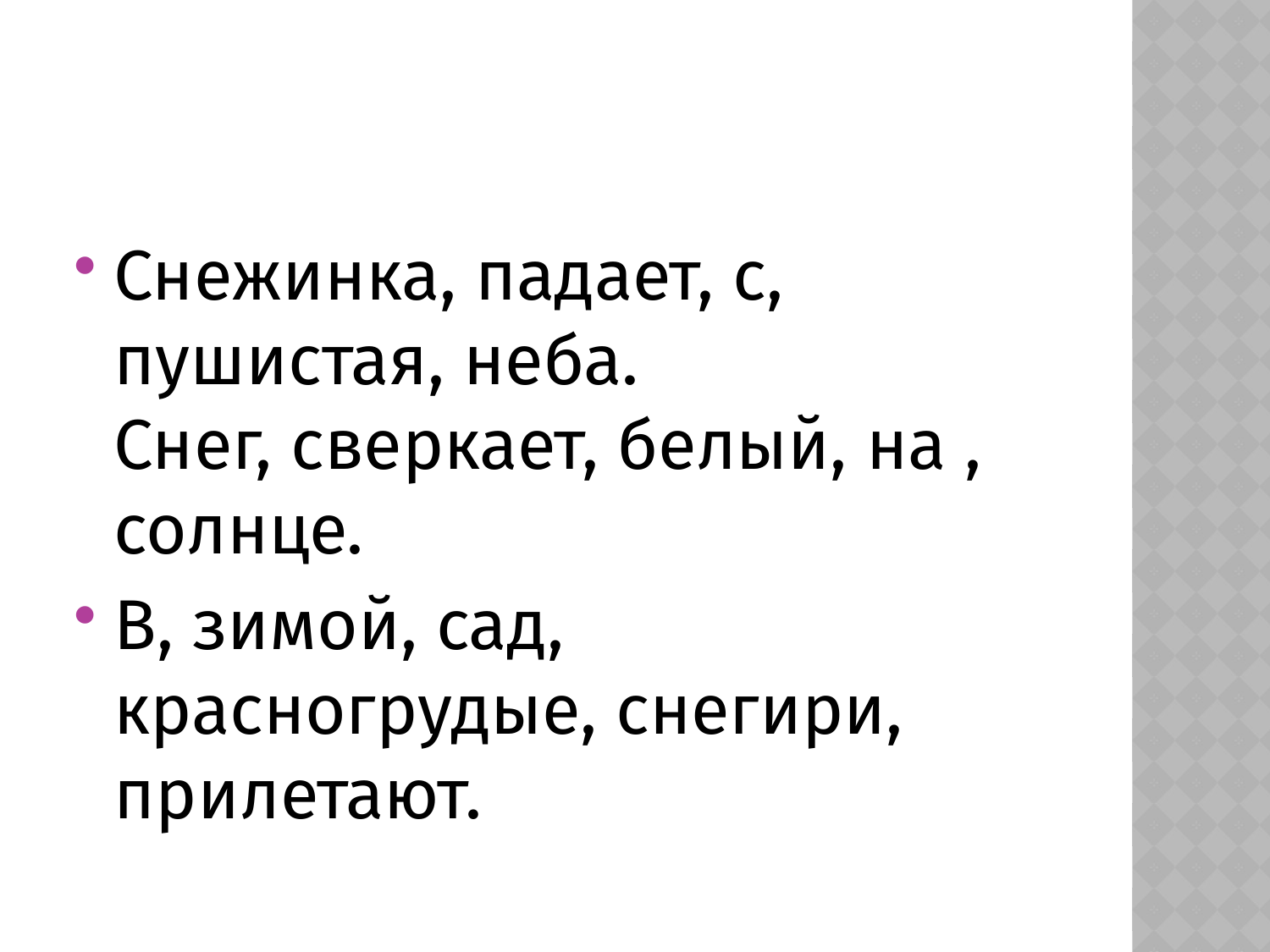

#
Снежинка, падает, с, пушистая, неба.
Снег, сверкает, белый, на , солнце.
В, зимой, сад, красногрудые, снегири, прилетают.